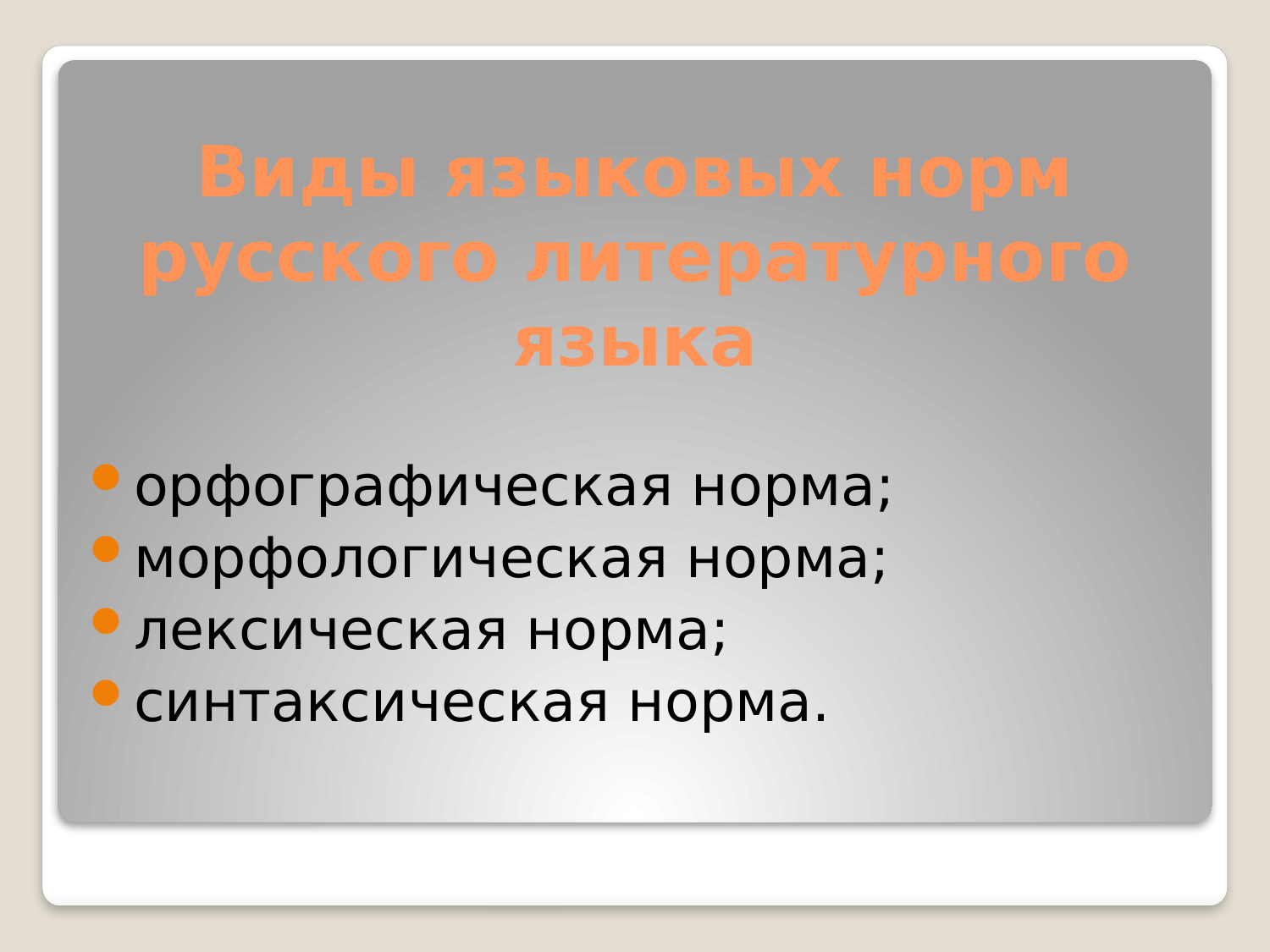

# Виды языковых норм русского литературного языка
орфографическая норма;
морфологическая норма;
лексическая норма;
синтаксическая норма.